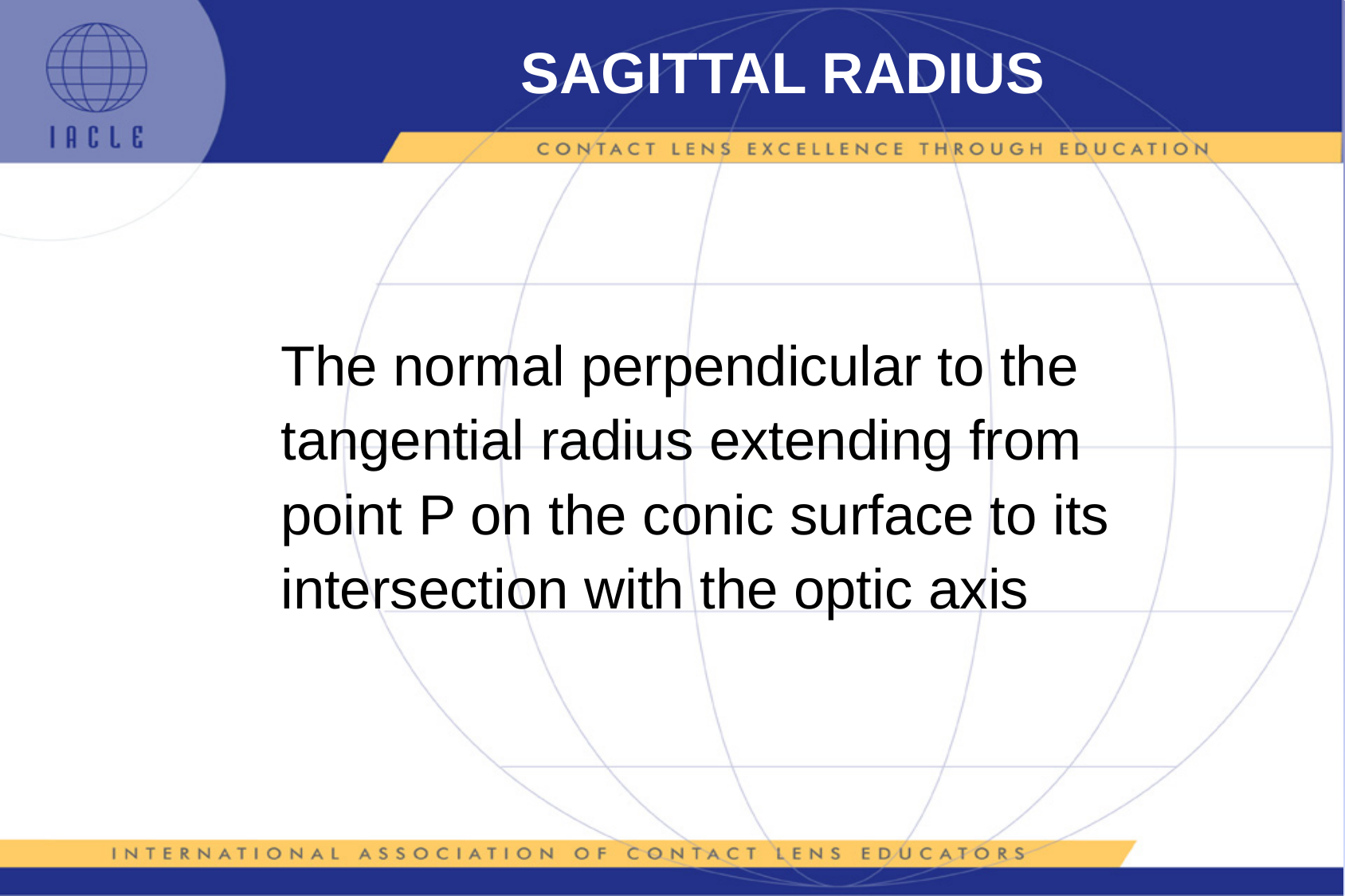

# SAGITTAL RADIUS

The normal perpendicular to the tangential radius extending from point P on the conic surface to its intersection with the optic axis